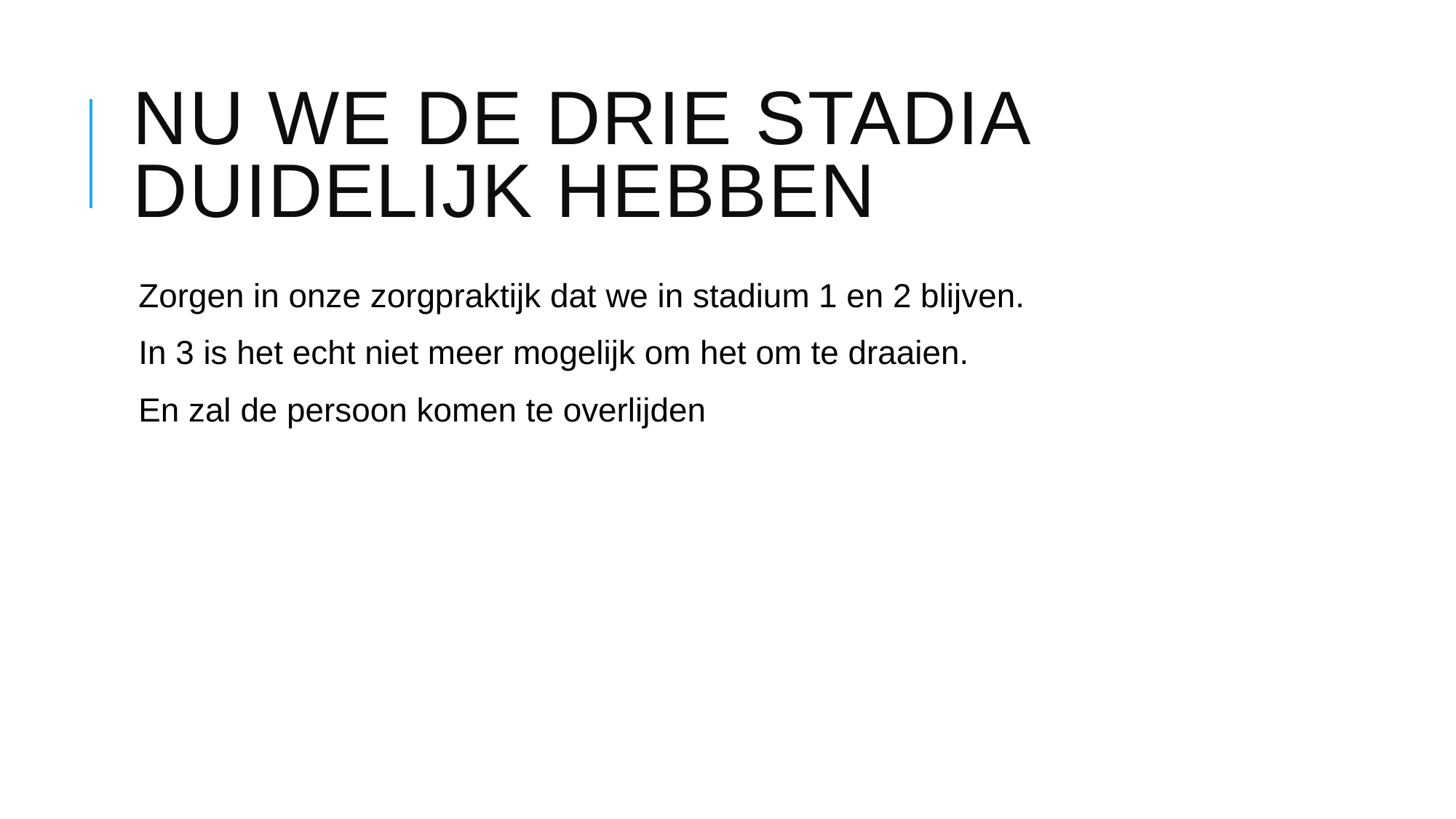

# Nu we de drie stadia duidelijk hebben
Zorgen in onze zorgpraktijk dat we in stadium 1 en 2 blijven.
In 3 is het echt niet meer mogelijk om het om te draaien.
En zal de persoon komen te overlijden